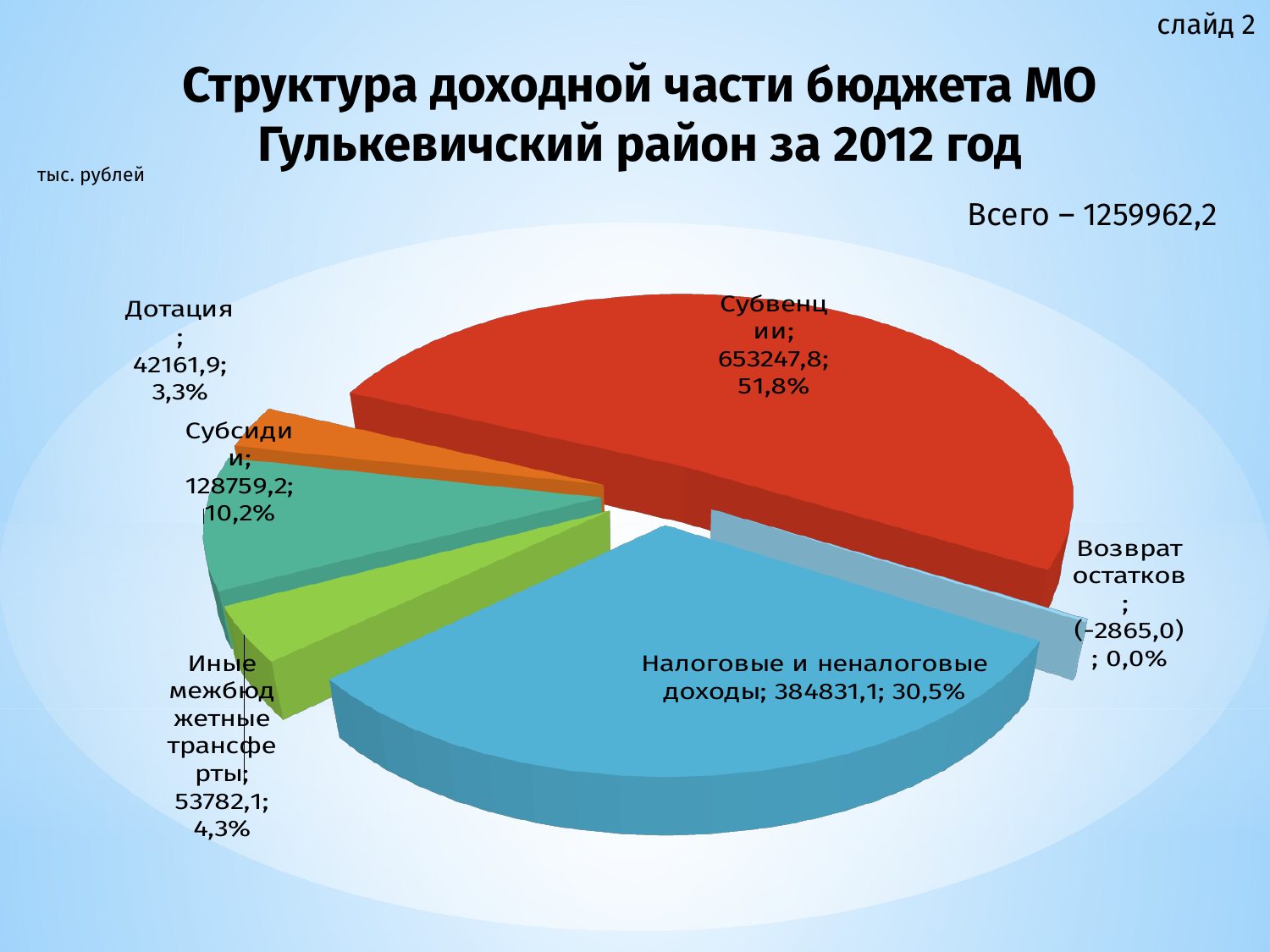

слайд 2
# Структура доходной части бюджета МО Гулькевичский район за 2012 год
тыс. рублей
Всего – 1259962,2

[unsupported chart]